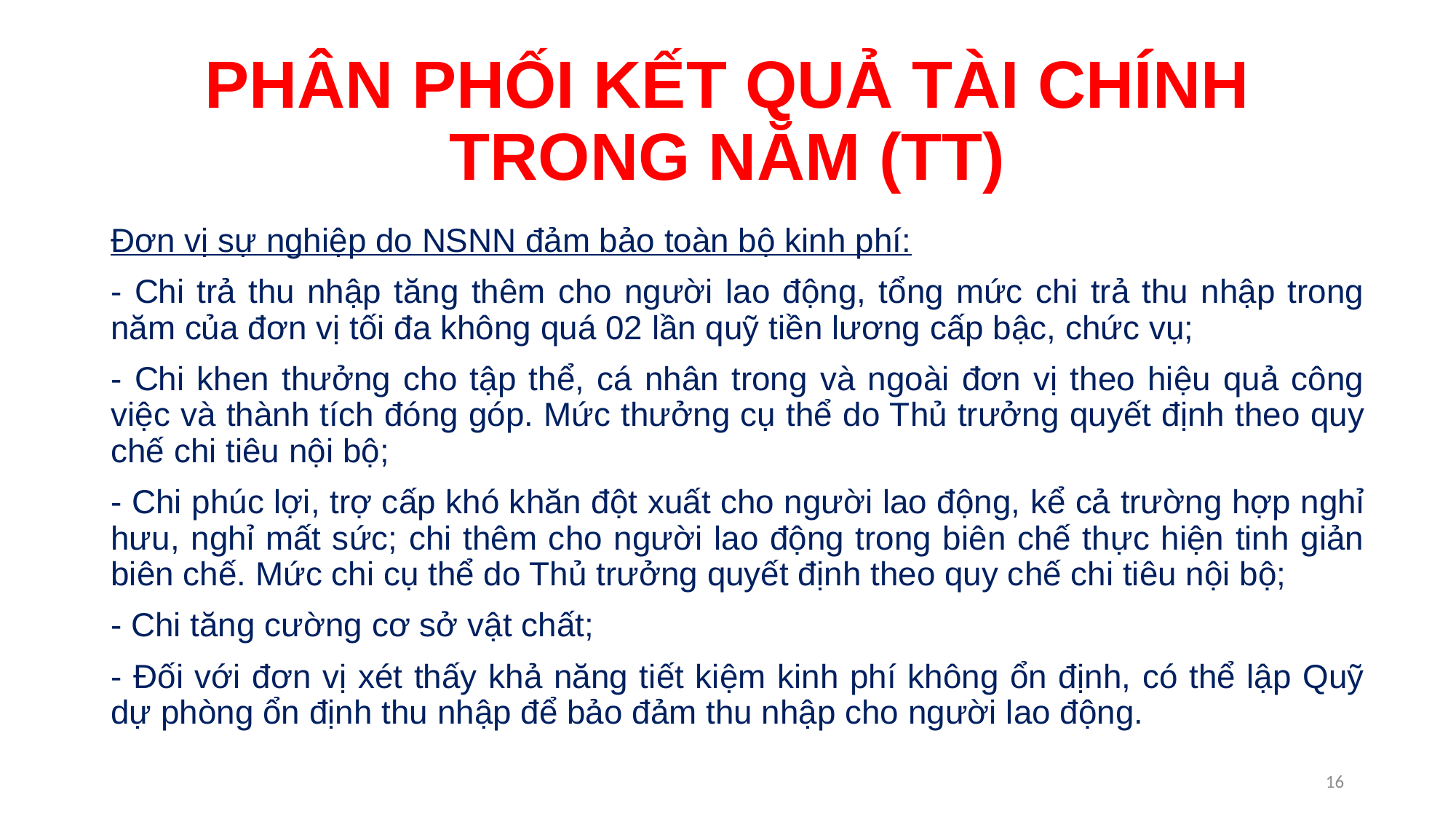

# PHÂN PHỐI KẾT QUẢ TÀI CHÍNH TRONG NĂM (TT)
Đơn vị sự nghiệp do NSNN đảm bảo toàn bộ kinh phí:
- Chi trả thu nhập tăng thêm cho người lao động, tổng mức chi trả thu nhập trong năm của đơn vị tối đa không quá 02 lần quỹ tiền lương cấp bậc, chức vụ;
- Chi khen thưởng cho tập thể, cá nhân trong và ngoài đơn vị theo hiệu quả công việc và thành tích đóng góp. Mức thưởng cụ thể do Thủ trưởng quyết định theo quy chế chi tiêu nội bộ;
- Chi phúc lợi, trợ cấp khó khăn đột xuất cho người lao động, kể cả trường hợp nghỉ hưu, nghỉ mất sức; chi thêm cho người lao động trong biên chế thực hiện tinh giản biên chế. Mức chi cụ thể do Thủ trưởng quyết định theo quy chế chi tiêu nội bộ;
- Chi tăng cường cơ sở vật chất;
- Đối với đơn vị xét thấy khả năng tiết kiệm kinh phí không ổn định, có thể lập Quỹ dự phòng ổn định thu nhập để bảo đảm thu nhập cho người lao động.

16